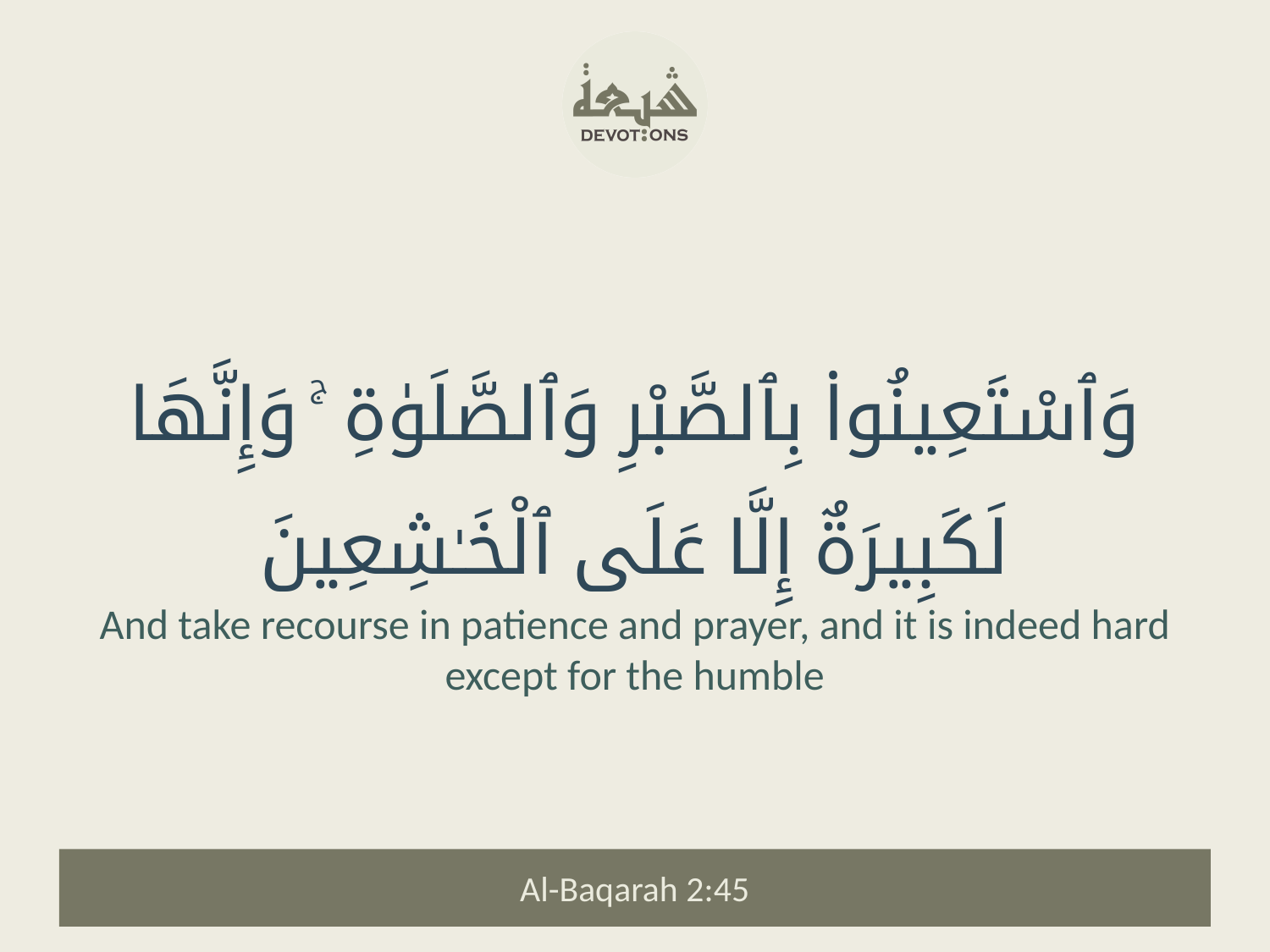

وَٱسْتَعِينُوا۟ بِٱلصَّبْرِ وَٱلصَّلَوٰةِ ۚ وَإِنَّهَا لَكَبِيرَةٌ إِلَّا عَلَى ٱلْخَـٰشِعِينَ
And take recourse in patience and prayer, and it is indeed hard except for the humble
Al-Baqarah 2:45